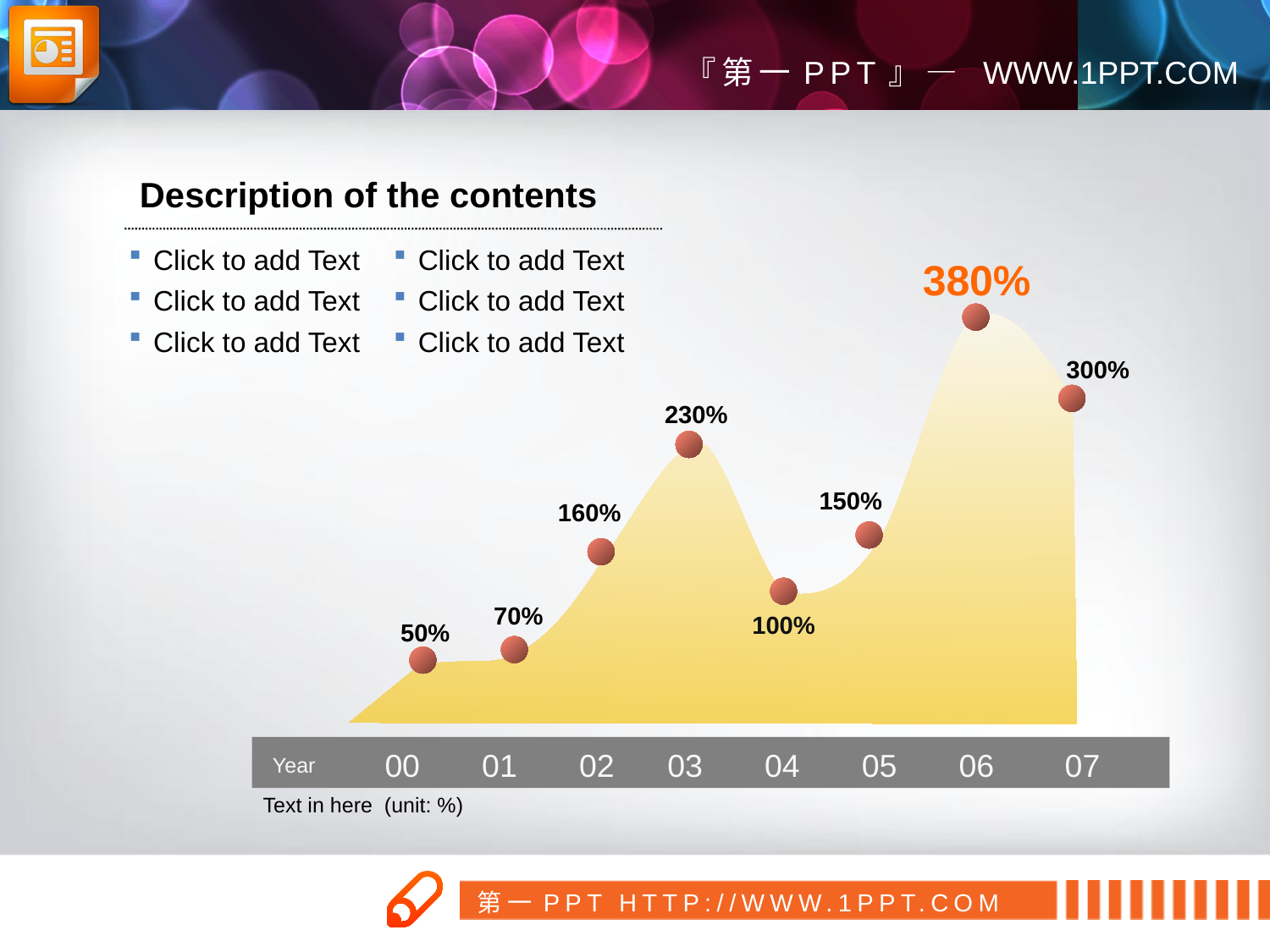

Description of the contents

 Click to add Text
 Click to add Text
 Click to add Text
 Click to add Text
 Click to add Text
 Click to add Text
380%

300%

230%

150%
160%

70%
100%
50%

00       01       02      03       04       05       06        07
Year
Text in here  (unit: %)